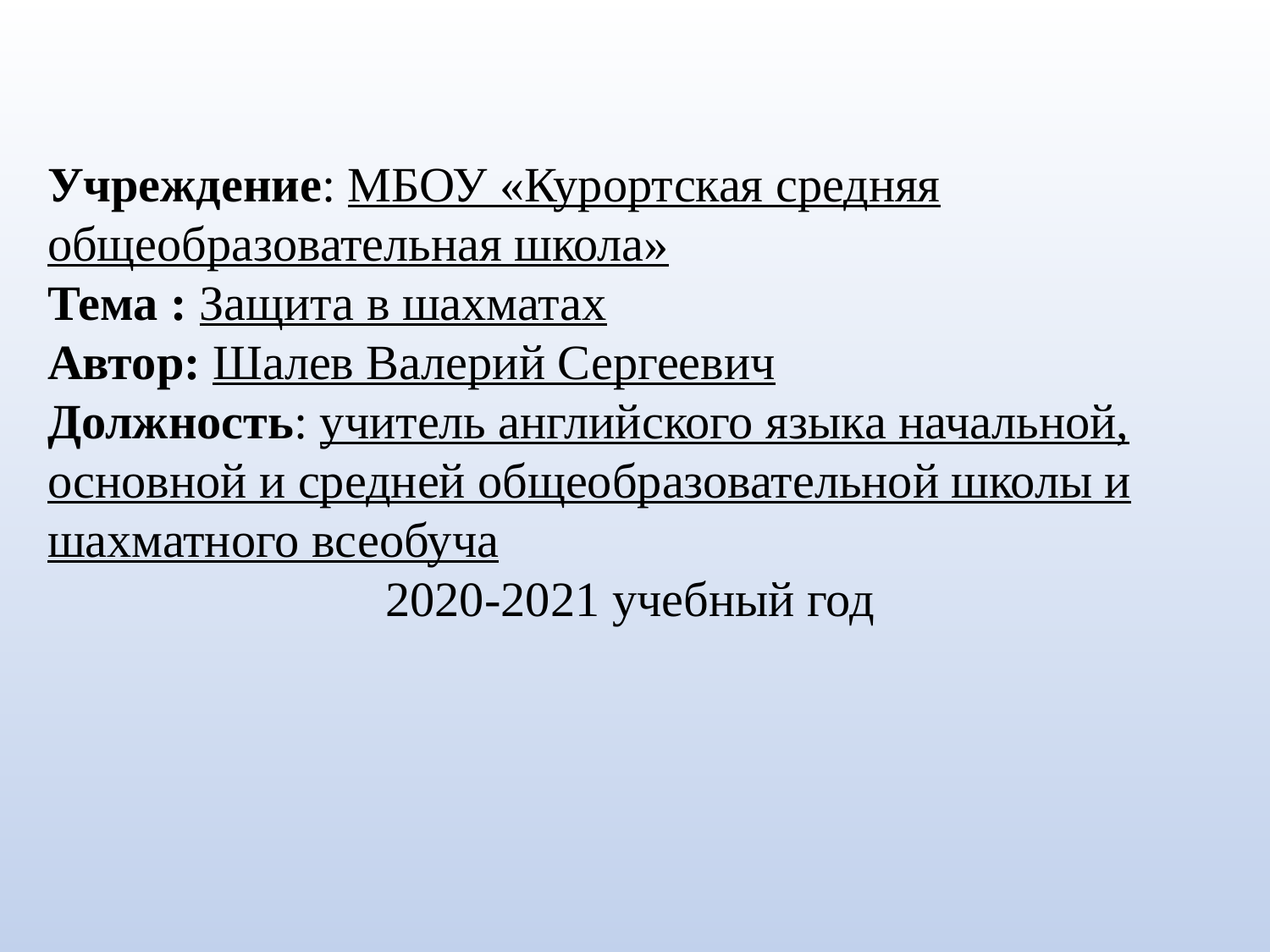

Учреждение: МБОУ «Курортская средняя общеобразовательная школа»
Тема : Защита в шахматах
Автор: Шалев Валерий Сергеевич
Должность: учитель английского языка начальной, основной и средней общеобразовательной школы и шахматного всеобуча
2020-2021 учебный год